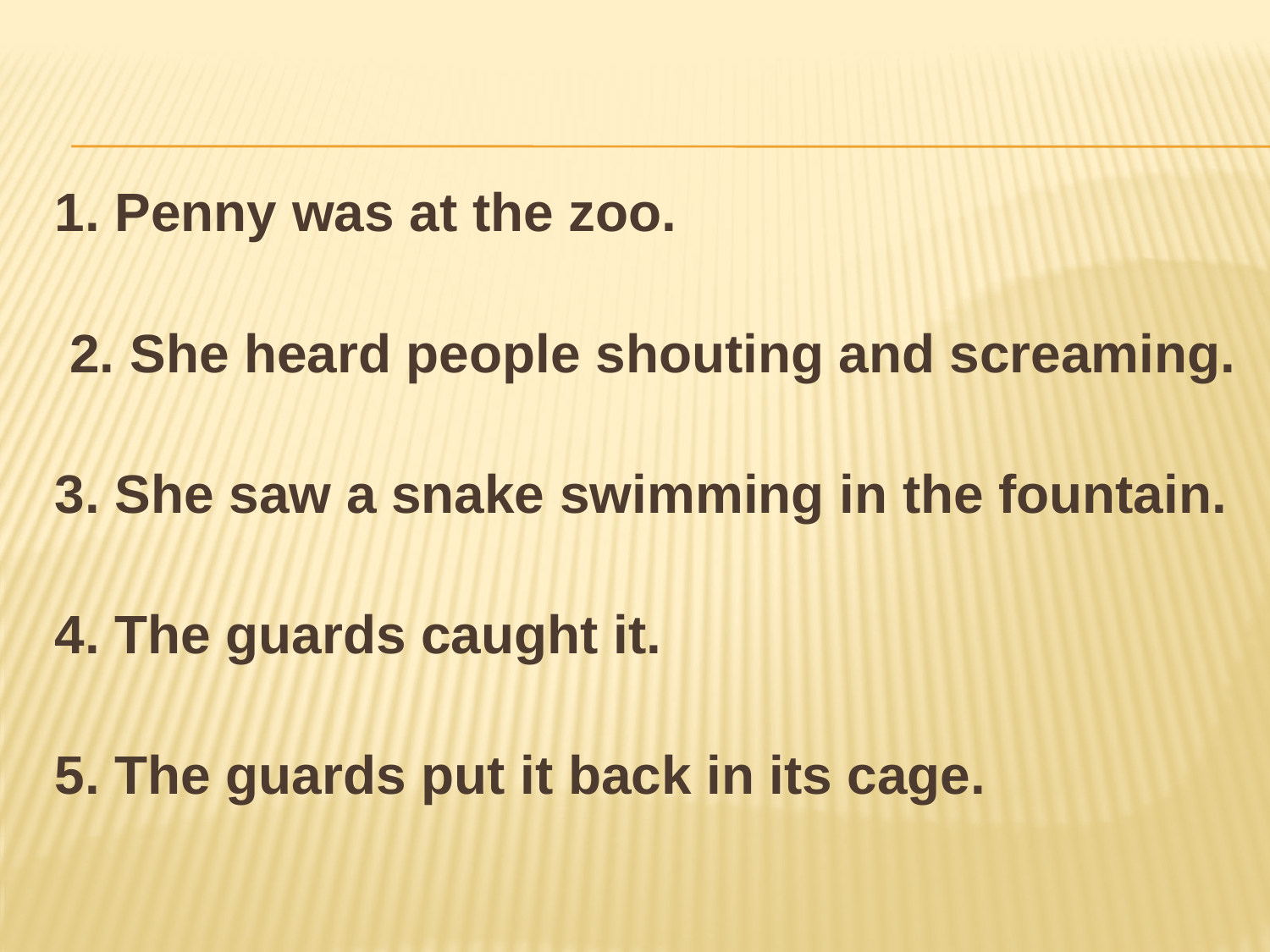

#
1. Penny was at the zoo.
 2. She heard people shouting and screaming.
3. She saw a snake swimming in the fountain.
4. The guards caught it.
5. The guards put it back in its cage.